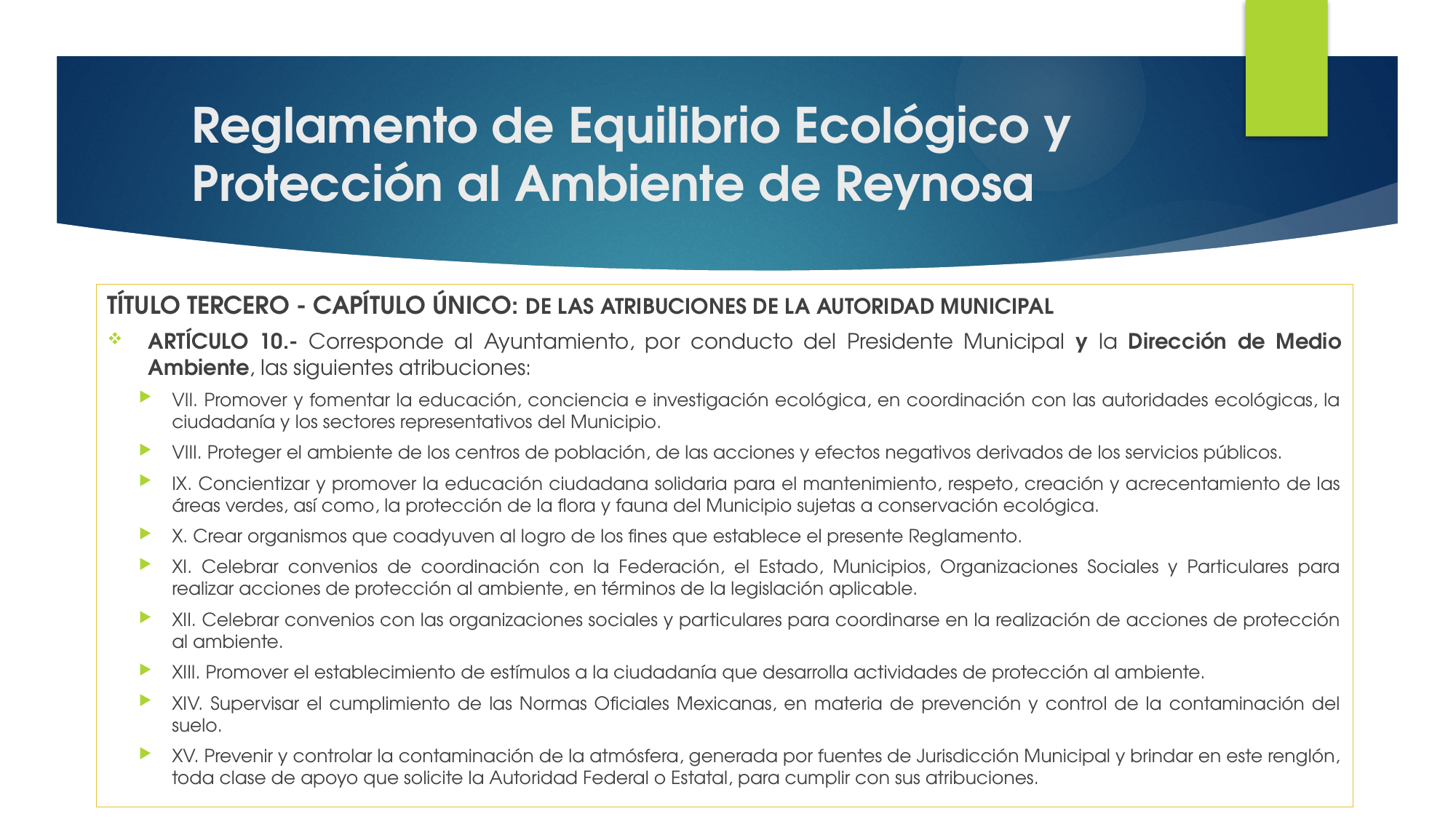

# Reglamento de Equilibrio Ecológico y Protección al Ambiente de Reynosa
TÍTULO TERCERO - CAPÍTULO ÚNICO: DE LAS ATRIBUCIONES DE LA AUTORIDAD MUNICIPAL
ARTÍCULO 10.- Corresponde al Ayuntamiento, por conducto del Presidente Municipal y la Dirección de Medio Ambiente, las siguientes atribuciones:
VII. Promover y fomentar la educación, conciencia e investigación ecológica, en coordinación con las autoridades ecológicas, la ciudadanía y los sectores representativos del Municipio.
VIII. Proteger el ambiente de los centros de población, de las acciones y efectos negativos derivados de los servicios públicos.
IX. Concientizar y promover la educación ciudadana solidaria para el mantenimiento, respeto, creación y acrecentamiento de las áreas verdes, así como, la protección de la flora y fauna del Municipio sujetas a conservación ecológica.
X. Crear organismos que coadyuven al logro de los fines que establece el presente Reglamento.
XI. Celebrar convenios de coordinación con la Federación, el Estado, Municipios, Organizaciones Sociales y Particulares para realizar acciones de protección al ambiente, en términos de la legislación aplicable.
XII. Celebrar convenios con las organizaciones sociales y particulares para coordinarse en la realización de acciones de protección al ambiente.
XIII. Promover el establecimiento de estímulos a la ciudadanía que desarrolla actividades de protección al ambiente.
XIV. Supervisar el cumplimiento de las Normas Oficiales Mexicanas, en materia de prevención y control de la contaminación del suelo.
XV. Prevenir y controlar la contaminación de la atmósfera, generada por fuentes de Jurisdicción Municipal y brindar en este renglón, toda clase de apoyo que solicite la Autoridad Federal o Estatal, para cumplir con sus atribuciones.